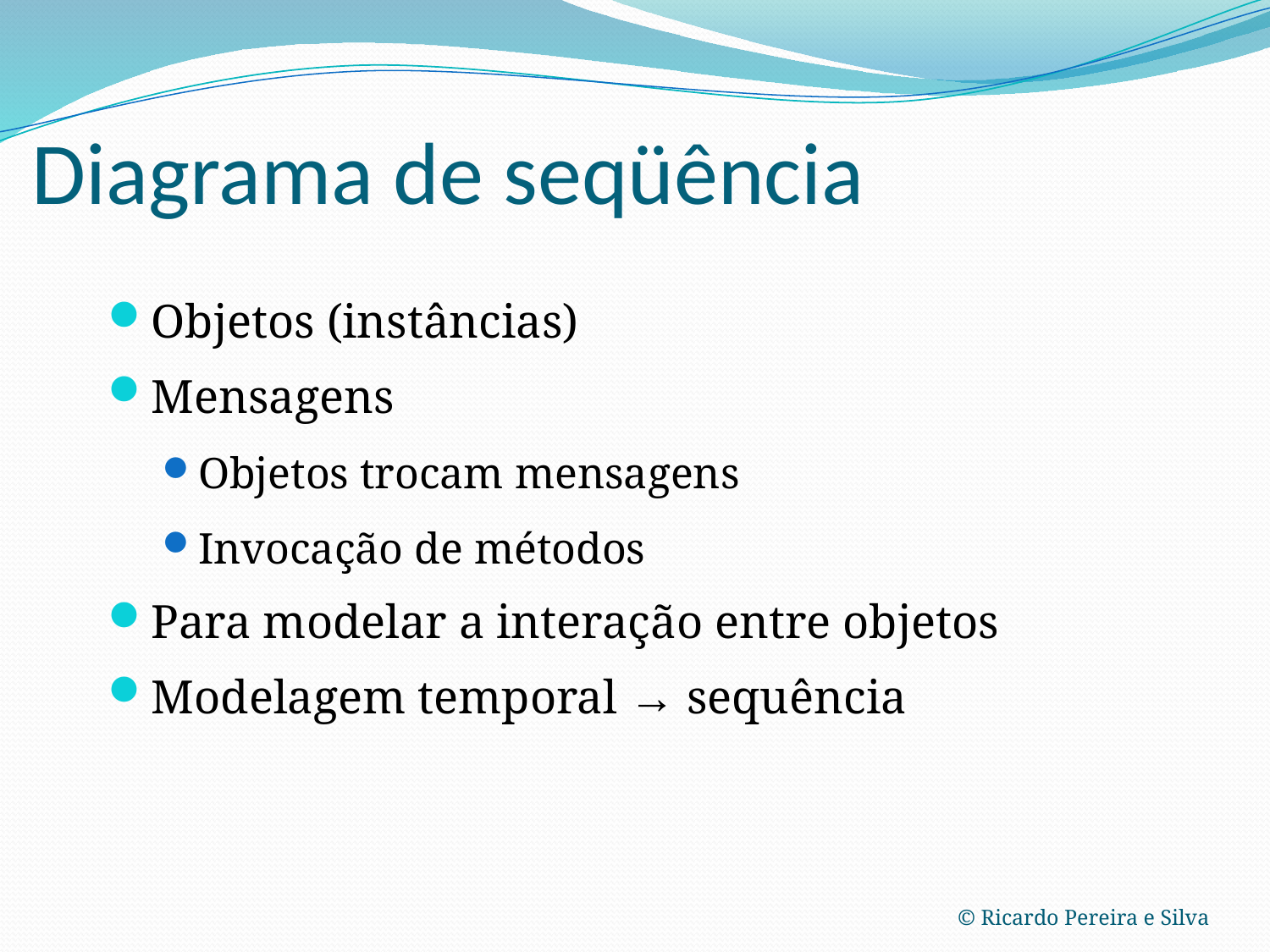

Diagrama de seqüência
Objetos (instâncias)
Mensagens
Objetos trocam mensagens
Invocação de métodos
Para modelar a interação entre objetos
Modelagem temporal → sequência
© Ricardo Pereira e Silva